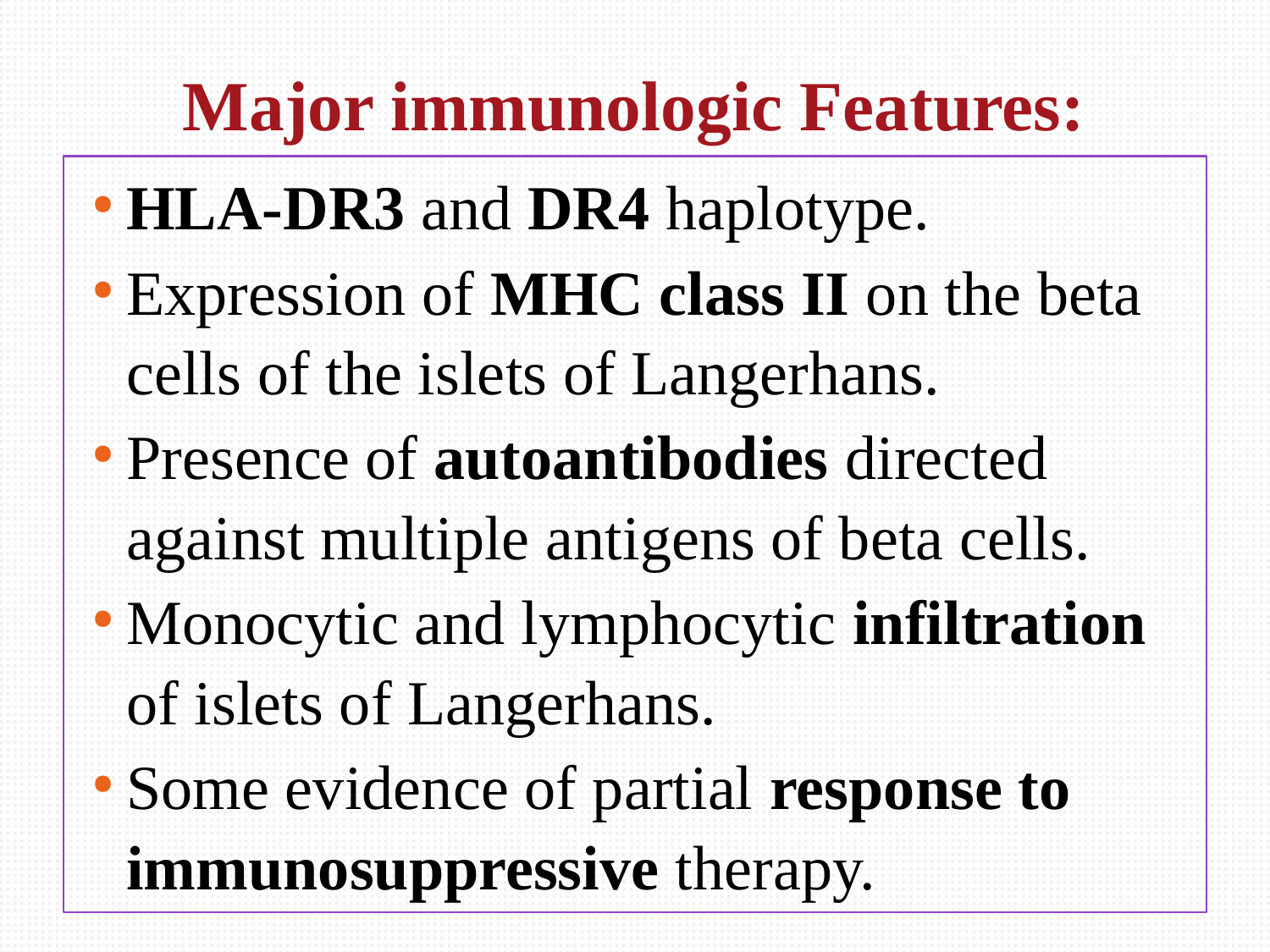

# Major immunologic Features:
HLA-DR3 and DR4 haplotype.
Expression of MHC class II on the beta cells of the islets of Langerhans.
Presence of autoantibodies directed against multiple antigens of beta cells.
Monocytic and lymphocytic infiltration of islets of Langerhans.
Some evidence of partial response to immunosuppressive therapy.